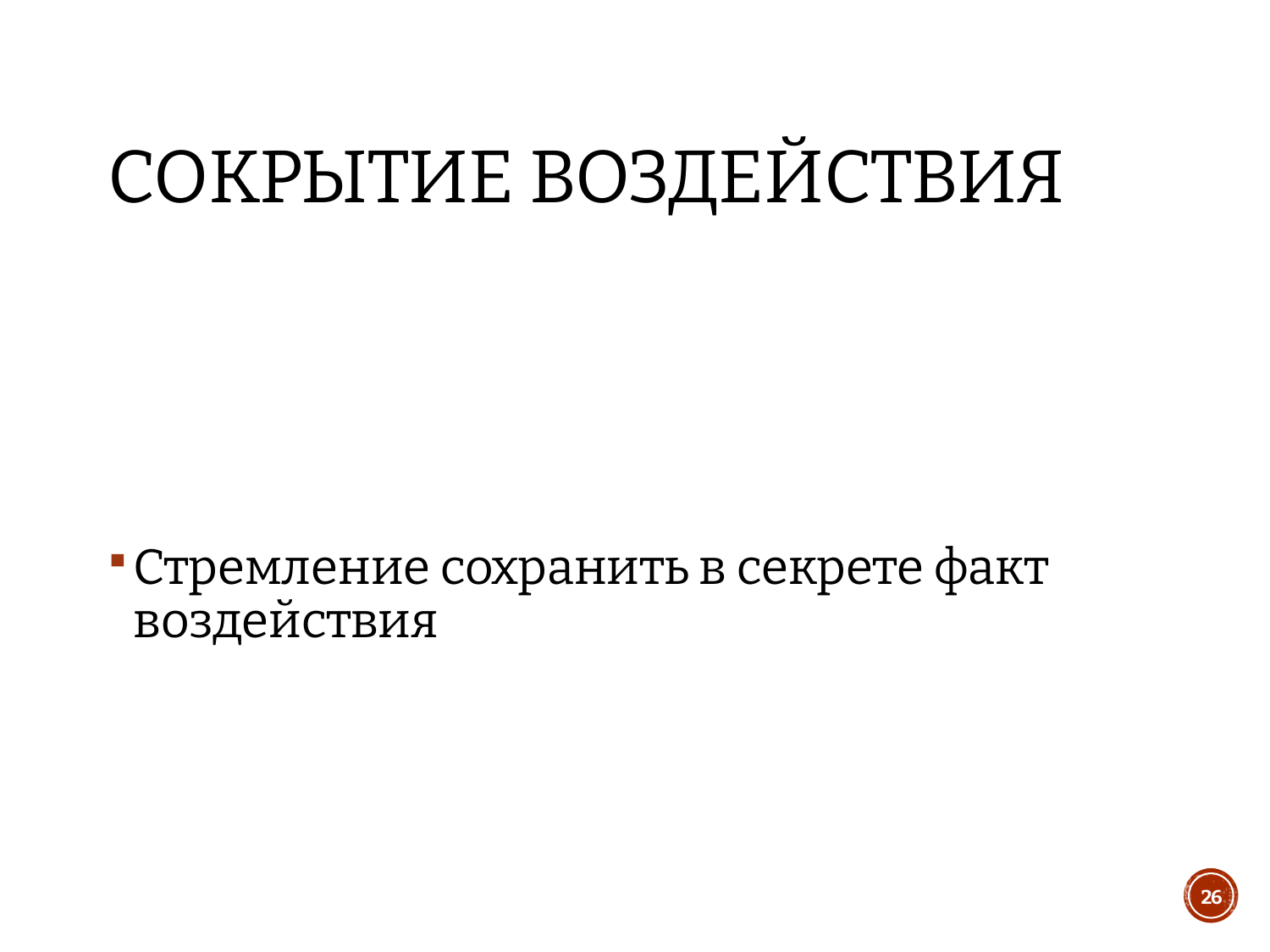

# Сокрытие воздействия

Стремление сохранить в секрете факт воздействия
26